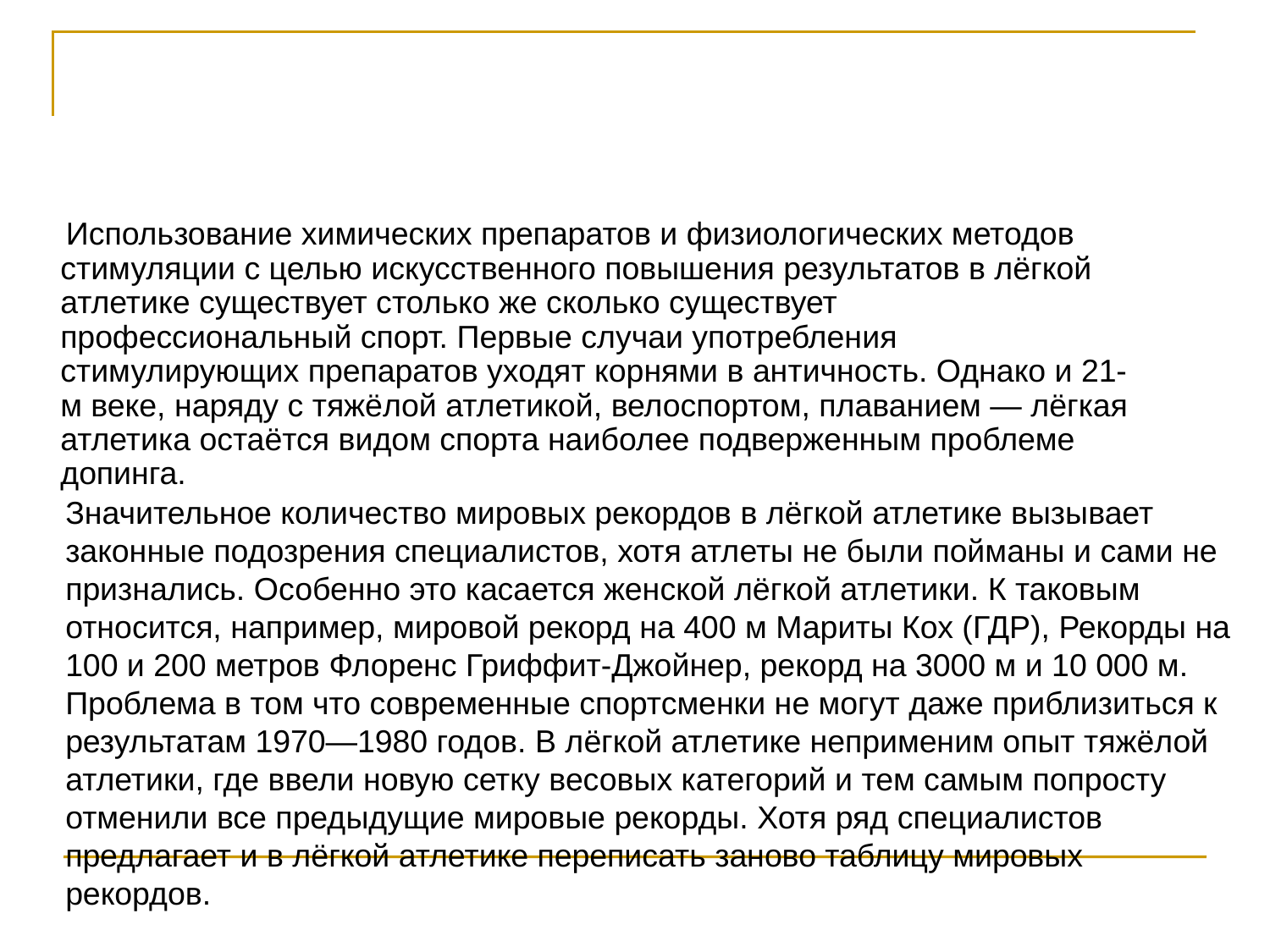

Допинг
      Использование химических препаратов и физиологических методов стимуляции с целью искусственного повышения результатов в лёгкой атлетике существует столько же сколько существует профессиональный спорт. Первые случаи употребления стимулирующих препаратов уходят корнями в античность. Однако и 21-м веке, наряду с тяжёлой атлетикой, велоспортом, плаванием — лёгкая атлетика остаётся видом спорта наиболее подверженным проблеме допинга.
Значительное количество мировых рекордов в лёгкой атлетике вызывает законные подозрения специалистов, хотя атлеты не были пойманы и сами не признались. Особенно это касается женской лёгкой атлетики. К таковым относится, например, мировой рекорд на 400 м Мариты Кох (ГДР), Рекорды на 100 и 200 метров Флоренс Гриффит-Джойнер, рекорд на 3000 м и 10 000 м. Проблема в том что современные спортсменки не могут даже приблизиться к результатам 1970—1980 годов. В лёгкой атлетике неприменим опыт тяжёлой атлетики, где ввели новую сетку весовых категорий и тем самым попросту отменили все предыдущие мировые рекорды. Хотя ряд специалистов предлагает и в лёгкой атлетике переписать заново таблицу мировых рекордов.